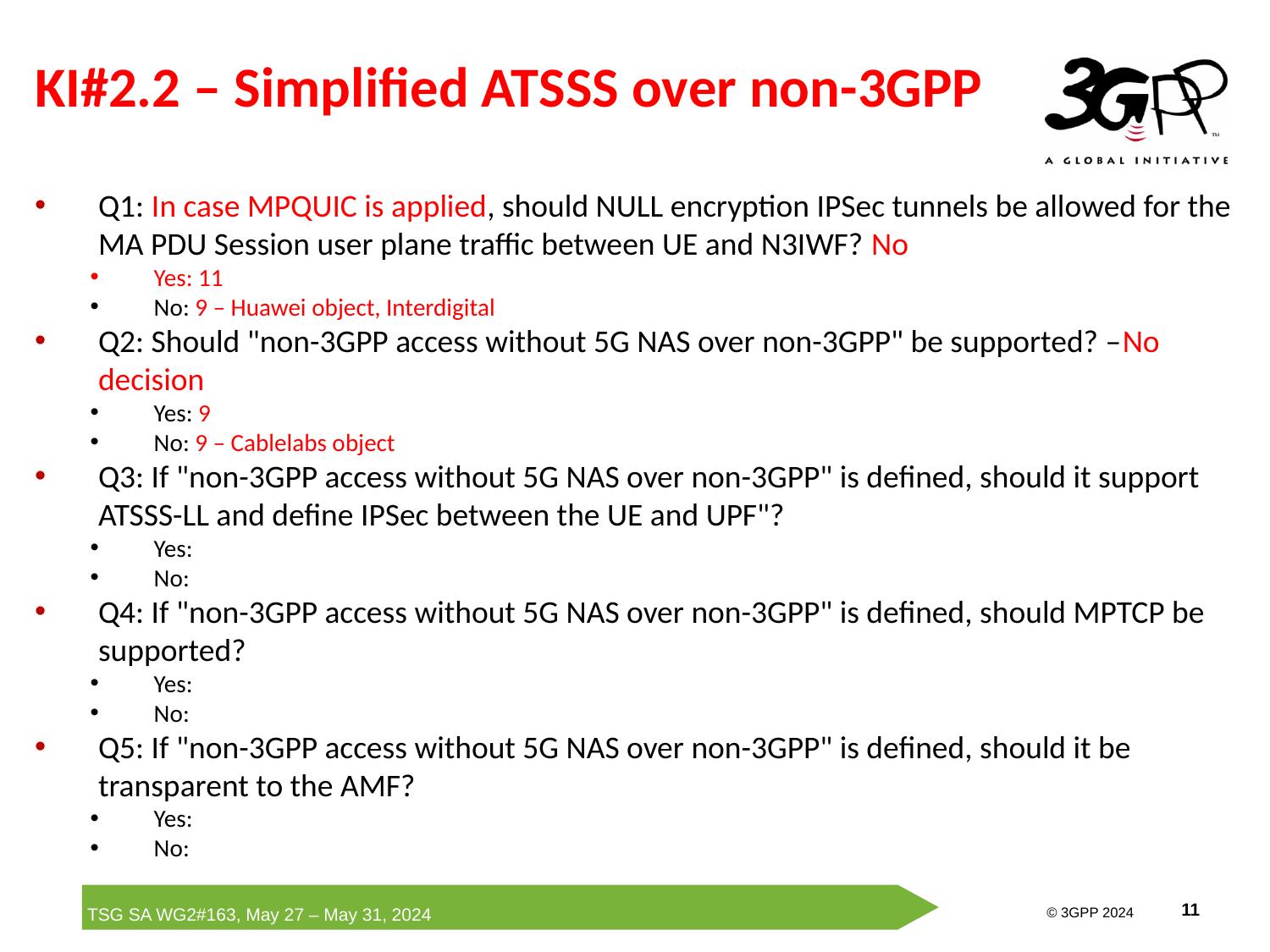

# KI#2.2 – Simplified ATSSS over non-3GPP
Q1: In case MPQUIC is applied, should NULL encryption IPSec tunnels be allowed for the MA PDU Session user plane traffic between UE and N3IWF? No
Yes: 11
No: 9 – Huawei object, Interdigital
Q2: Should "non-3GPP access without 5G NAS over non-3GPP" be supported? –No decision
Yes: 9
No: 9 – Cablelabs object
Q3: If "non-3GPP access without 5G NAS over non-3GPP" is defined, should it support ATSSS-LL and define IPSec between the UE and UPF"?
Yes:
No:
Q4: If "non-3GPP access without 5G NAS over non-3GPP" is defined, should MPTCP be supported?
Yes:
No:
Q5: If "non-3GPP access without 5G NAS over non-3GPP" is defined, should it be transparent to the AMF?
Yes:
No: